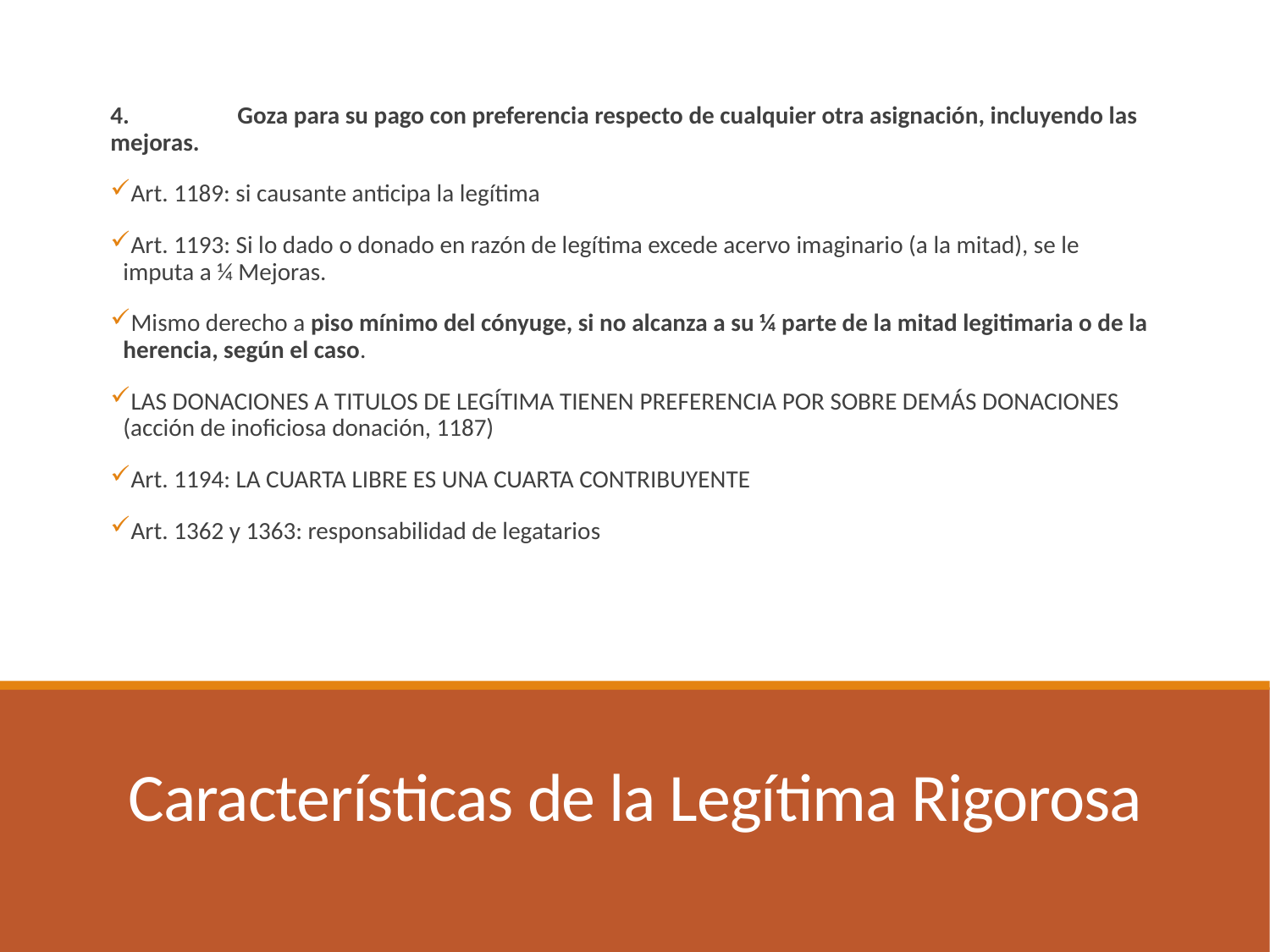

4.	Goza para su pago con preferencia respecto de cualquier otra asignación, incluyendo las mejoras.
Art. 1189: si causante anticipa la legítima
Art. 1193: Si lo dado o donado en razón de legítima excede acervo imaginario (a la mitad), se le imputa a ¼ Mejoras.
Mismo derecho a piso mínimo del cónyuge, si no alcanza a su ¼ parte de la mitad legitimaria o de la herencia, según el caso.
LAS DONACIONES A TITULOS DE LEGÍTIMA TIENEN PREFERENCIA POR SOBRE DEMÁS DONACIONES (acción de inoficiosa donación, 1187)
Art. 1194: LA CUARTA LIBRE ES UNA CUARTA CONTRIBUYENTE
Art. 1362 y 1363: responsabilidad de legatarios

# Características de la Legítima Rigorosa